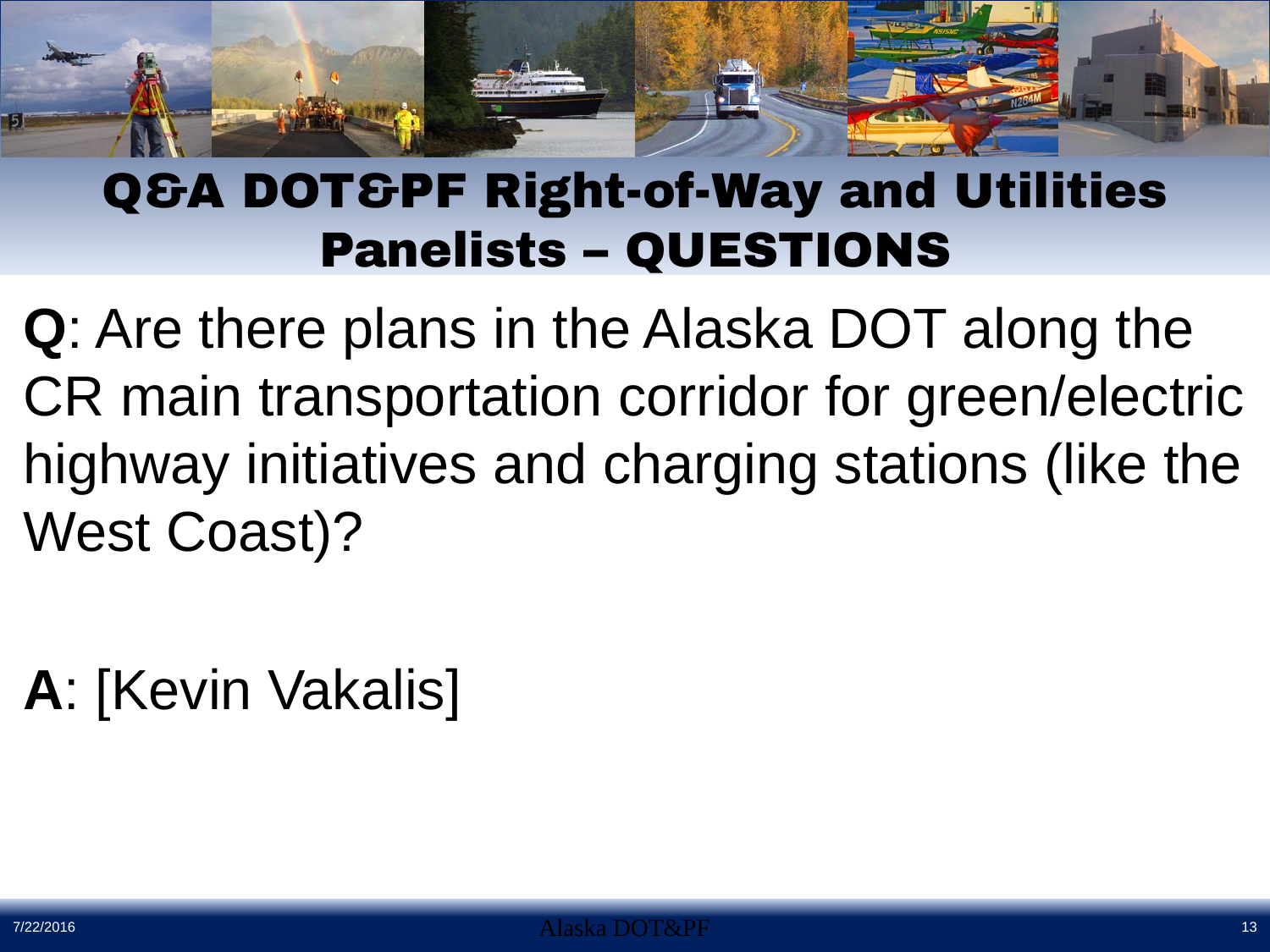

# Q&A DOT&PF Right-of-Way and Utilities Panelists – Questions
Q: Are there plans in the Alaska DOT along the CR main transportation corridor for green/electric highway initiatives and charging stations (like the West Coast)?

A: [Kevin Vakalis]
7/22/2016
Alaska DOT&PF
13